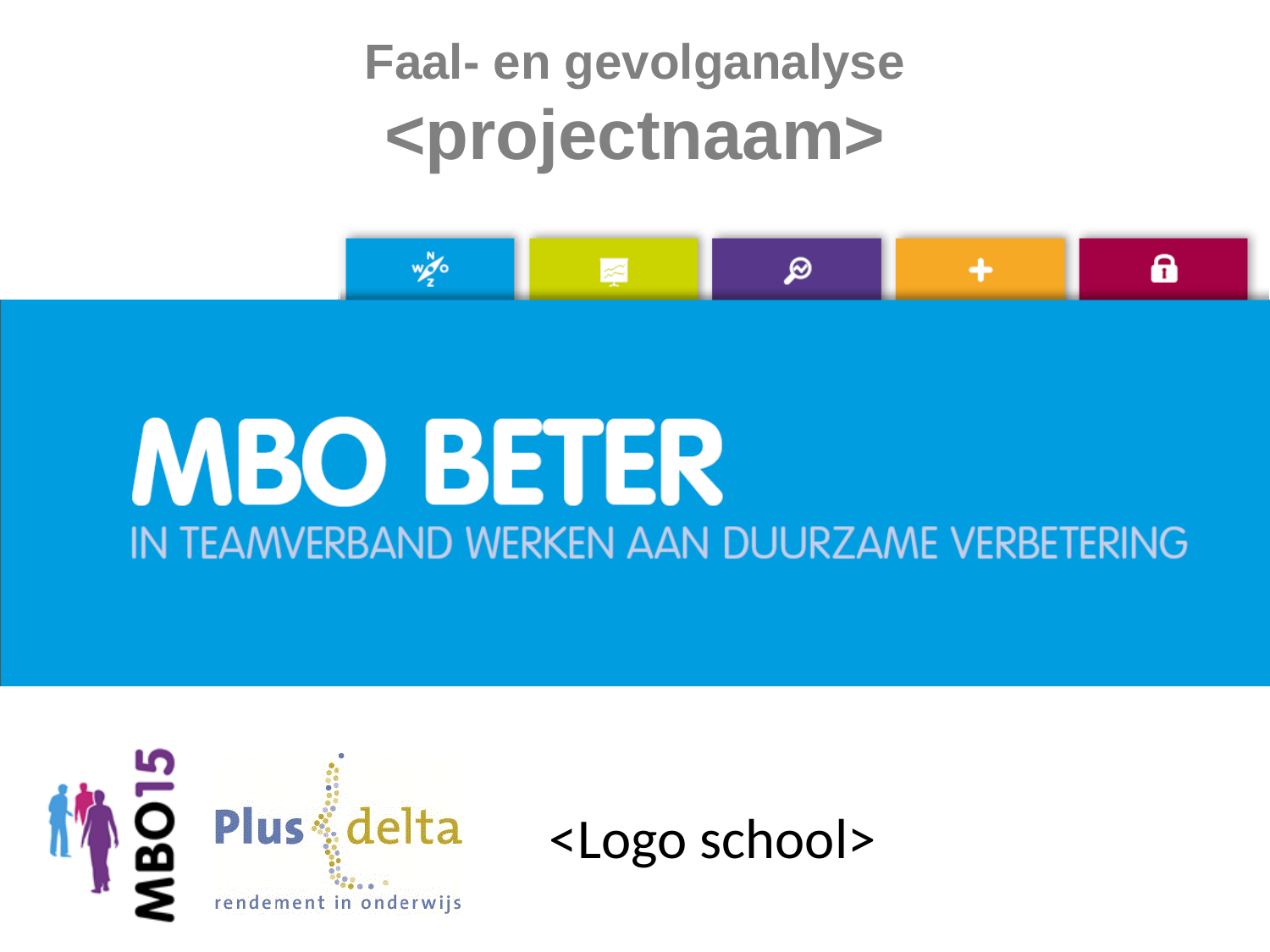

# Faal- en gevolganalyse <projectnaam>
<Logo school>